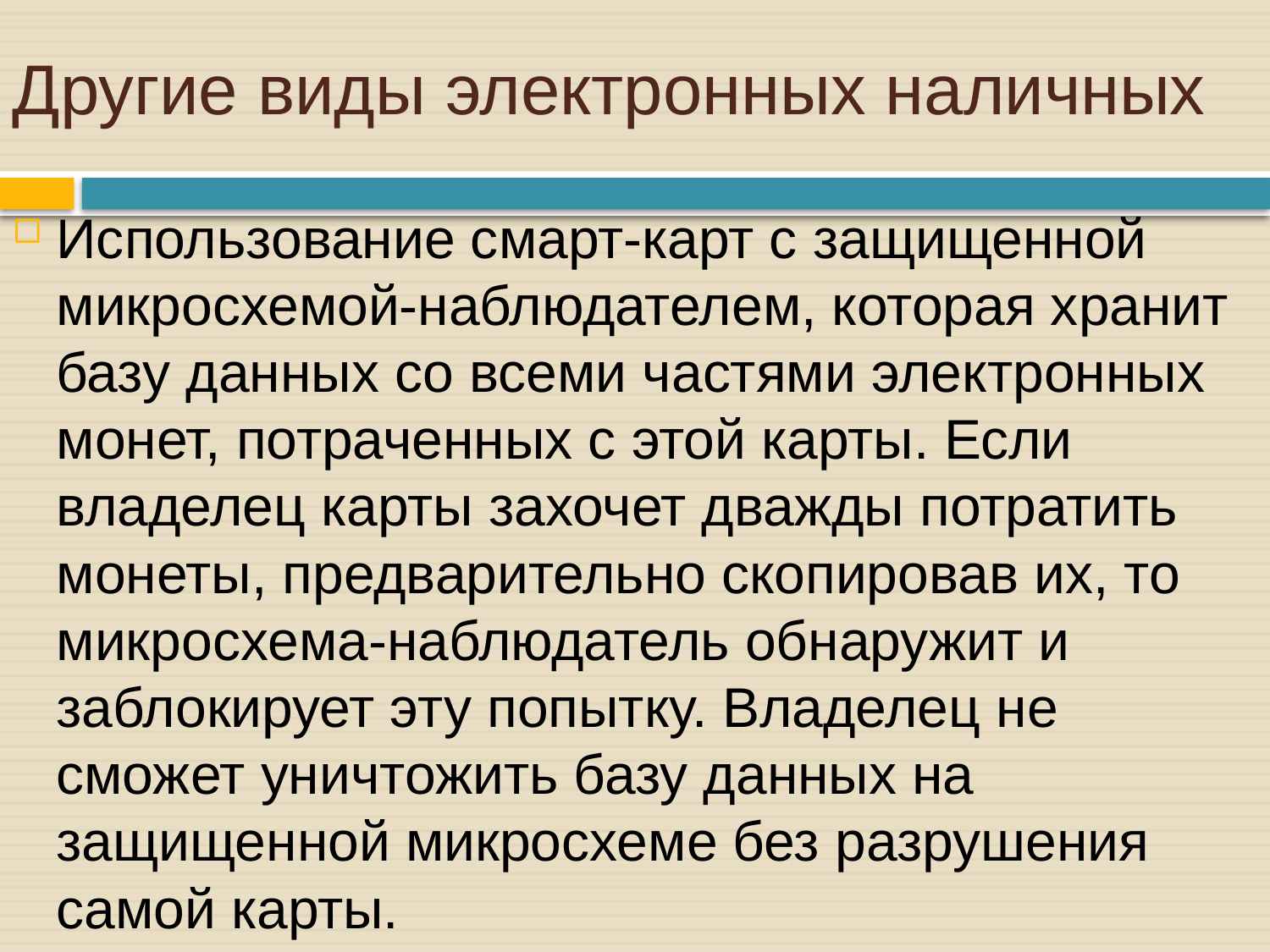

# Другие виды электронных наличных
Использование смарт-карт с защищенной микросхемой-наблюдателем, которая хранит базу данных со всеми частями электронных монет, потраченных с этой карты. Если владелец карты захочет дважды потратить монеты, предварительно скопировав их, то микросхема-наблюдатель обнаружит и заблокирует эту попытку. Владелец не сможет уничтожить базу данных на защищенной микросхеме без разрушения самой карты.